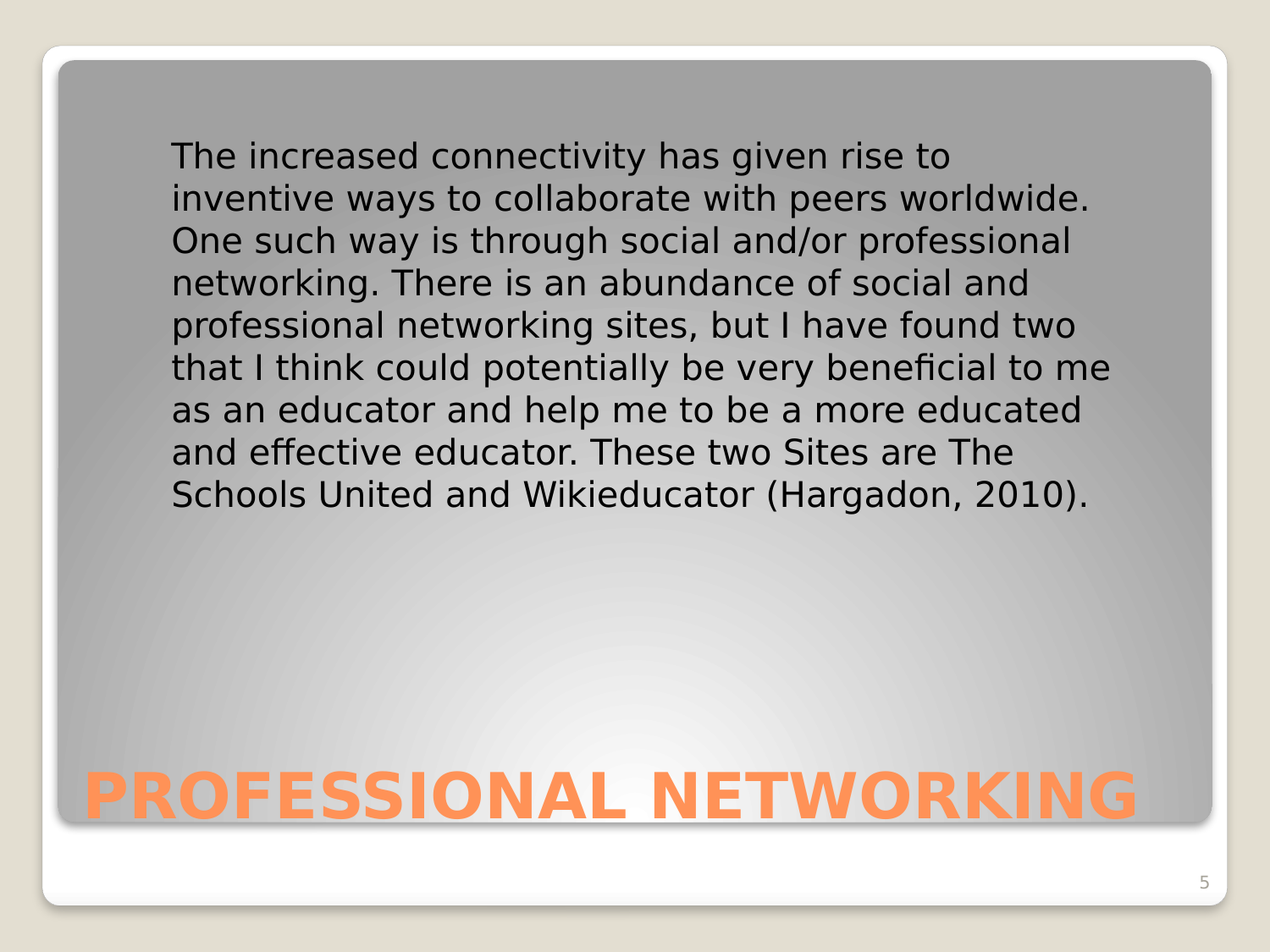

The increased connectivity has given rise to inventive ways to collaborate with peers worldwide.  One such way is through social and/or professional networking. There is an abundance of social and professional networking sites, but I have found two that I think could potentially be very beneficial to me as an educator and help me to be a more educated and effective educator. These two Sites are The Schools United and Wikieducator (Hargadon, 2010).

# PROFESSIONAL NETWORKING
5